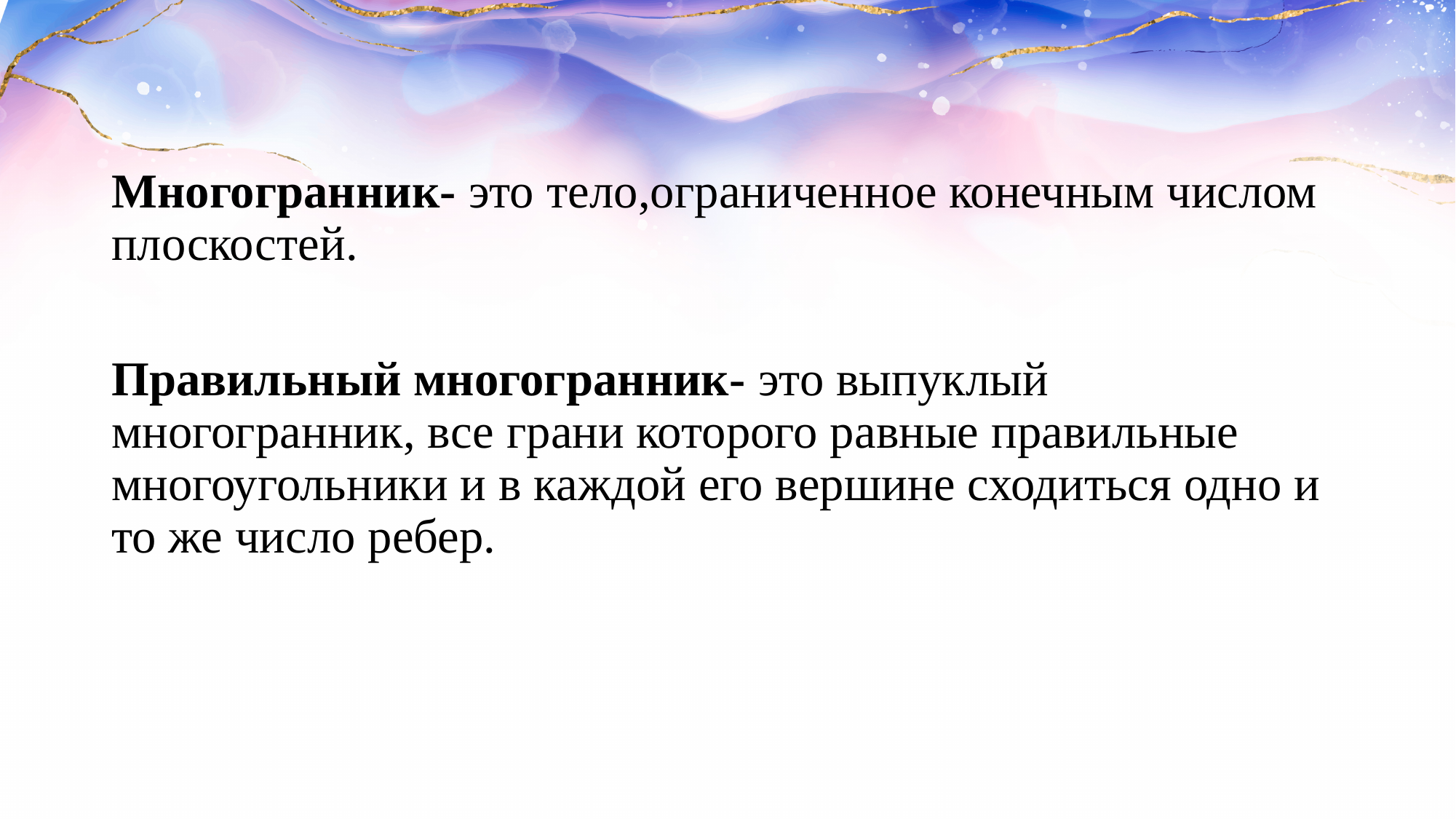

Многогранник- это тело,ограниченное конечным числом плоскостей.

Правильный многогранник- это выпуклый многогранник, все грани которого равные правильные многоугольники и в каждой его вершине сходиться одно и то же число ребер.